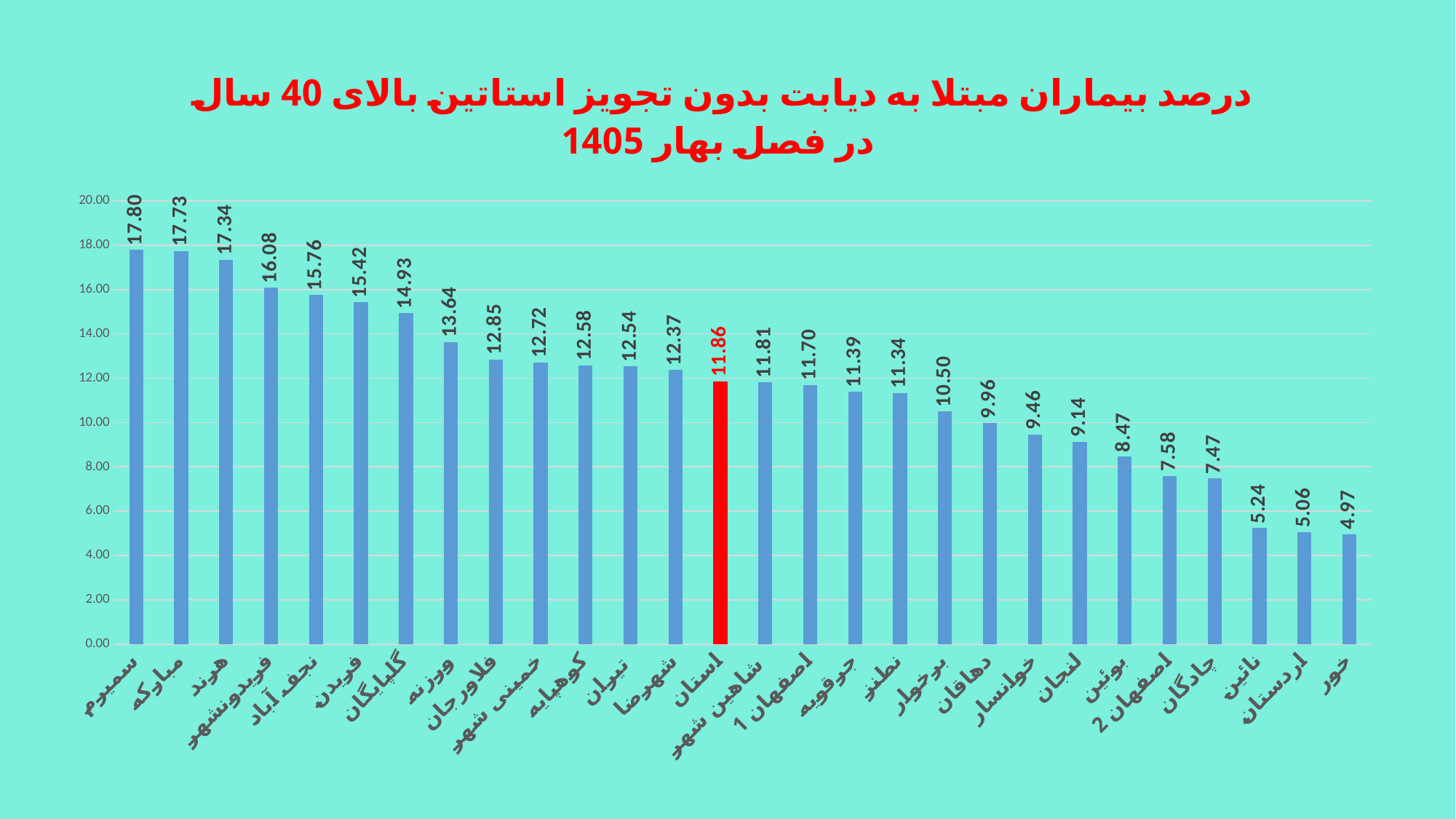

### Chart: درصد بیماران مبتلا به دیابت بدون تجویز استاتین بالای 40 سال در فصل بهار 1405

| Category | درصد بیماران دیابتی بدون تجویز استاتین بالای 40 سال در فصل بهار 1405  |
|---|---|
| سمیرم | 17.79953917050691 |
| مبارکه | 17.73360867320599 |
| هرند | 17.34234234234234 |
| فریدونشهر | 16.079494128274614 |
| نجف آباد | 15.755517826825127 |
| فریدن | 15.423111919927207 |
| گلپایگان | 14.933837429111533 |
| ورزنه | 13.636363636363635 |
| فلاورجان | 12.853249175154211 |
| خمینی شهر | 12.721734456190648 |
| کوهپایه | 12.582056892778992 |
| تیران  | 12.53943217665615 |
| شهرضا | 12.370723945902943 |
| استان | 11.85857819441215 |
| شاهین شهر  | 11.812921890067503 |
| اصفهان 1 | 11.704092543987556 |
| جرقویه | 11.391304347826086 |
| نطنز | 11.338732729871367 |
| برخوار | 10.5 |
| دهاقان | 9.9644128113879 |
| خوانسار | 9.46441672780631 |
| لنجان | 9.137455691217014 |
| بوئین | 8.46774193548387 |
| اصفهان 2 | 7.58068260970513 |
| چادگان | 7.471264367816093 |
| نائین | 5.240174672489083 |
| اردستان | 5.060553633217993 |
| خور | 4.967602591792657 |